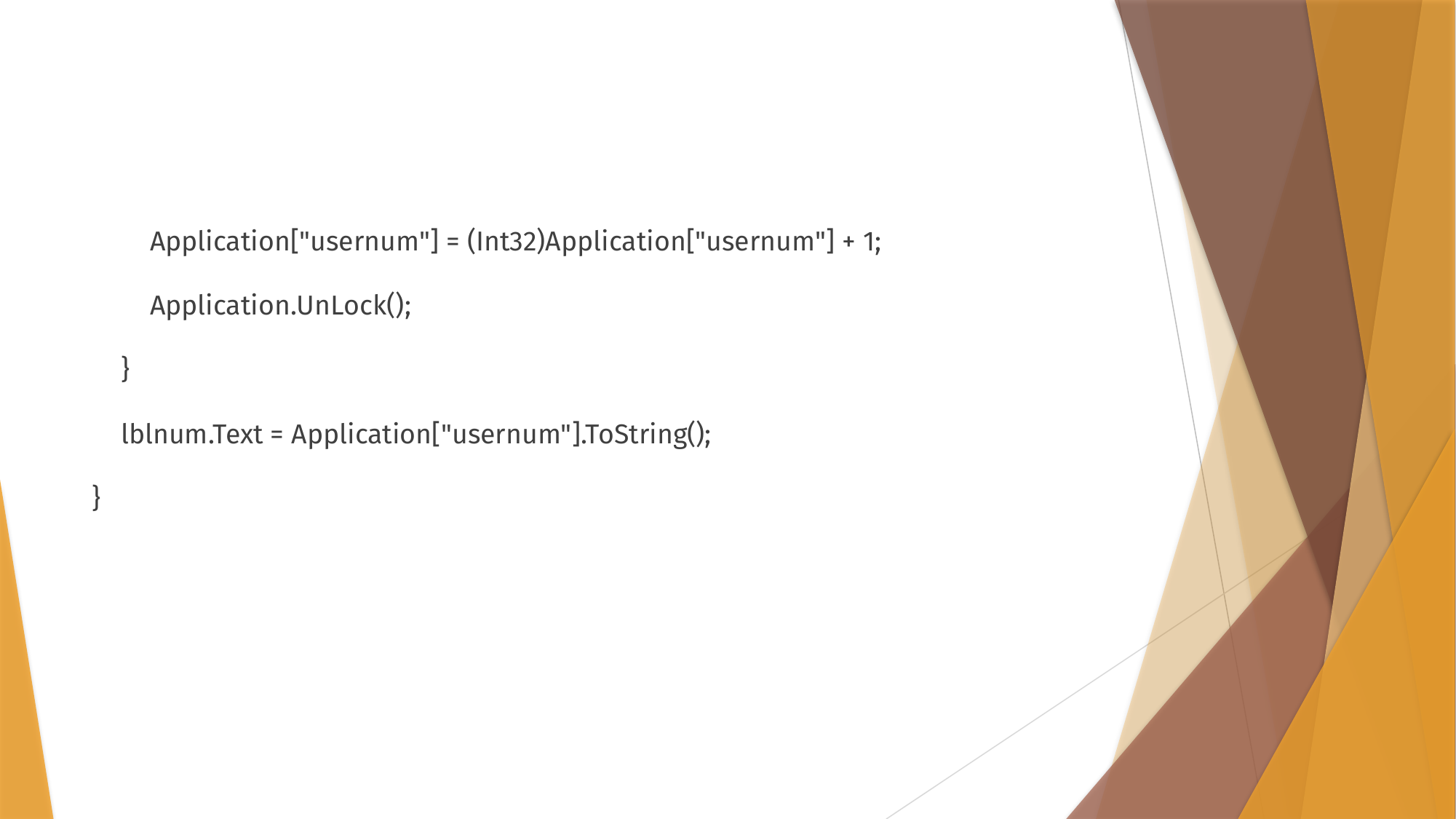

#
        Application["usernum"] = (Int32)Application["usernum"] + 1;
        Application.UnLock();
    }
    lblnum.Text = Application["usernum"].ToString();
}